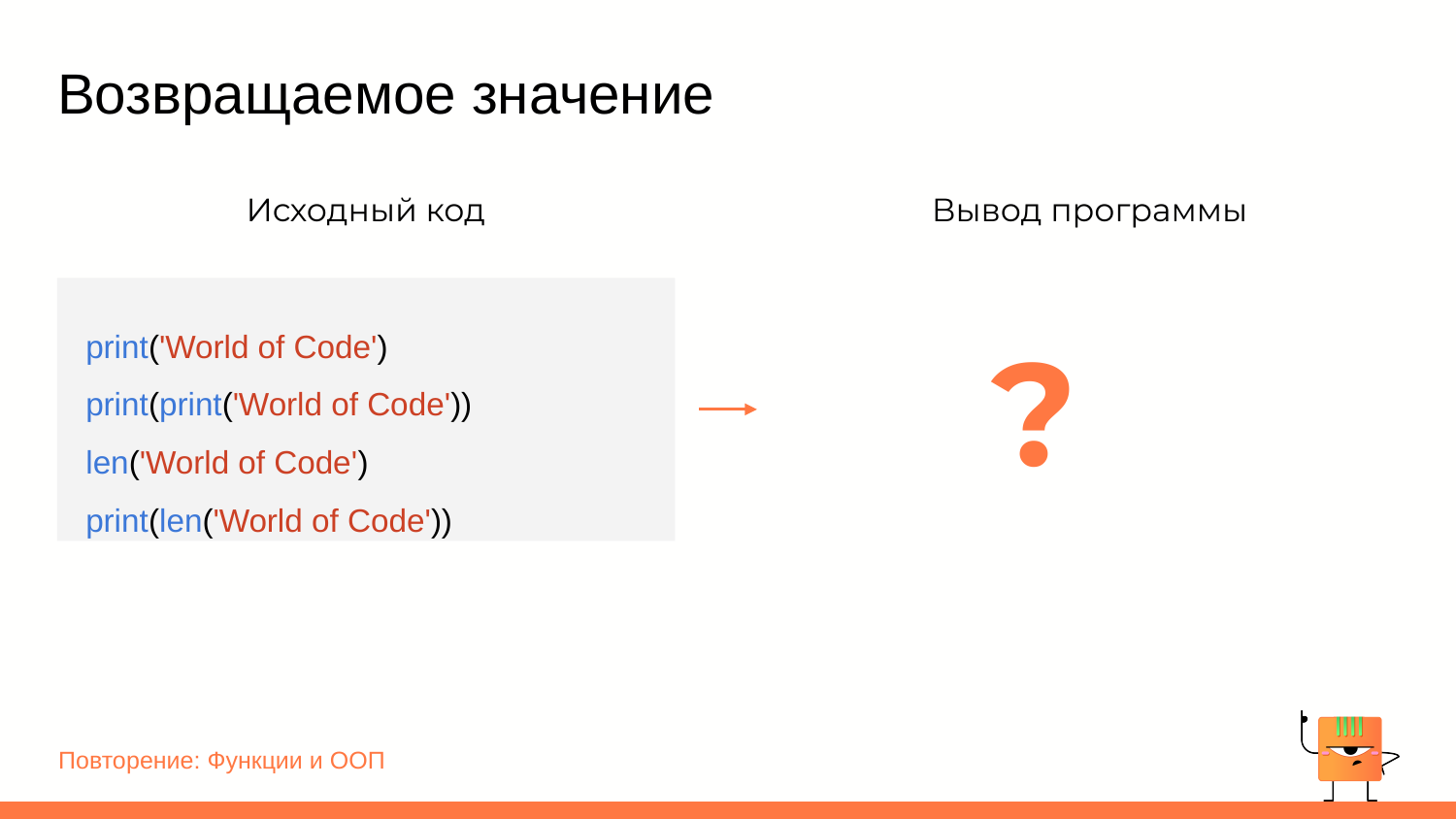

# Возвращаемое значение
Исходный код
Вывод программы
print('World of Code')
print(print('World of Code'))
len('World of Code')
print(len('World of Code'))
?
Повторение: Функции и ООП